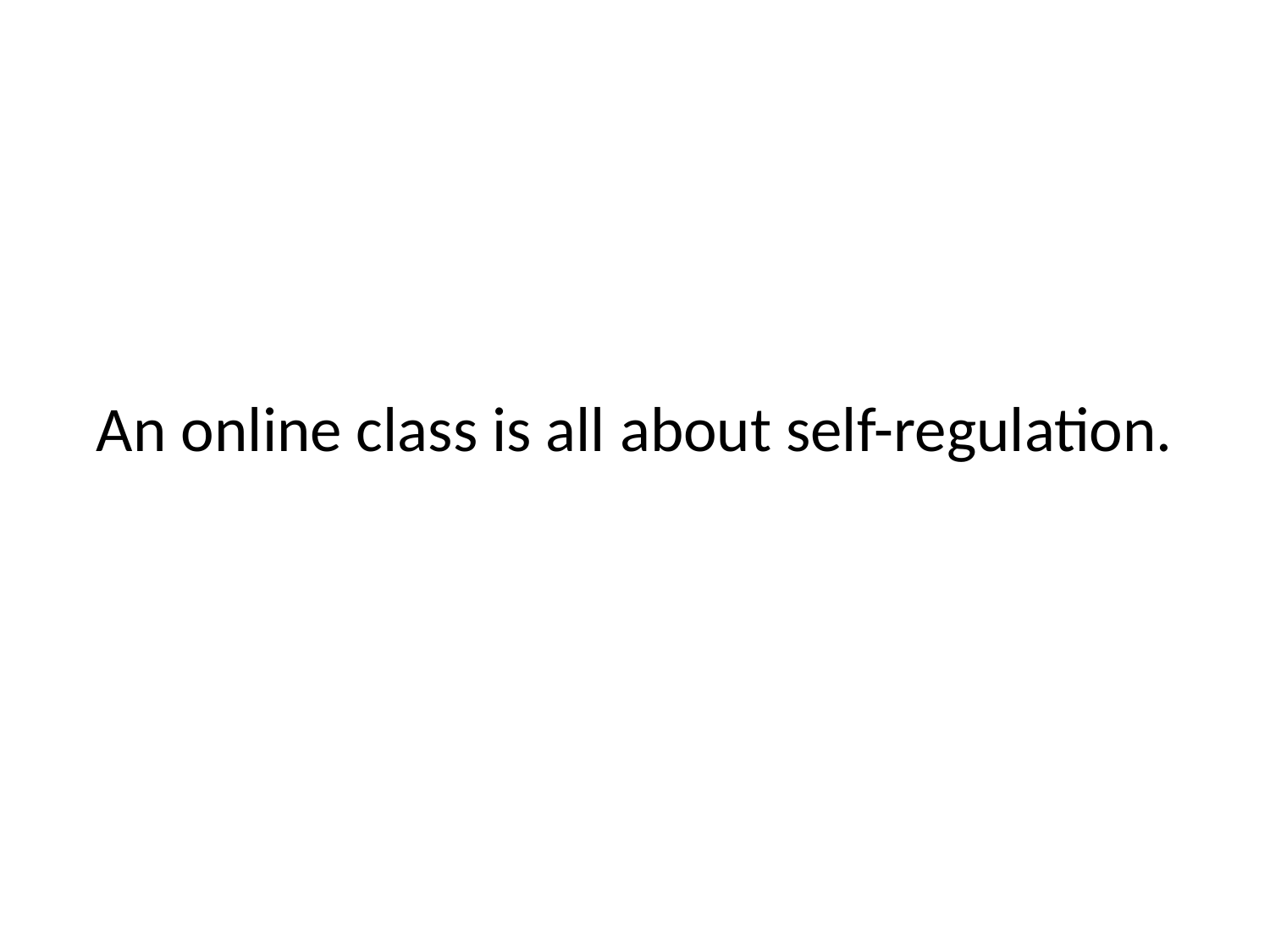

#

An online class is all about self-regulation.